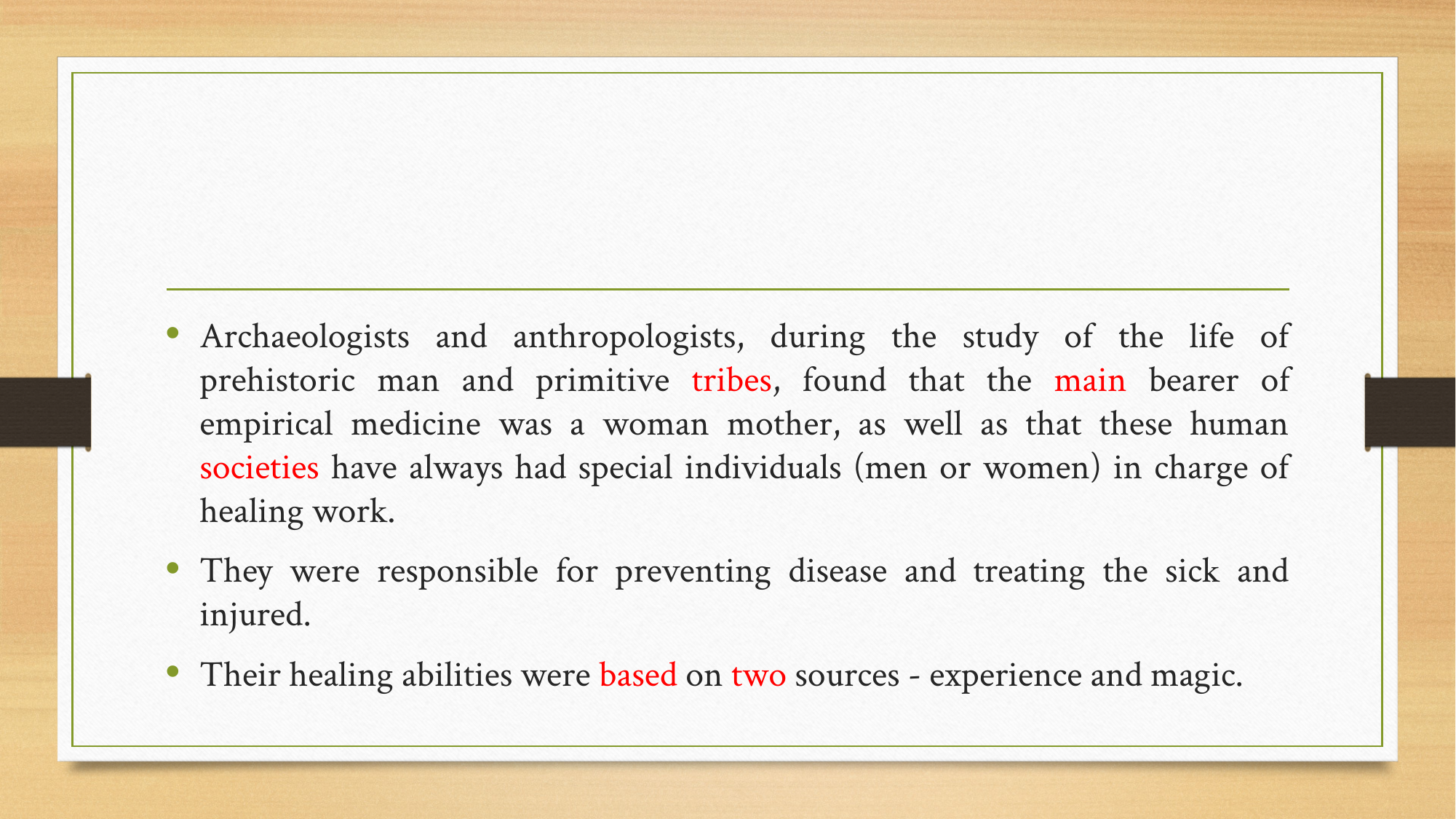

Archaeologists and anthropologists, during the study of the life of prehistoric man and primitive tribes, found that the main bearer of empirical medicine was a woman mother, as well as that these human societies have always had special individuals (men or women) in charge of healing work.
They were responsible for preventing disease and treating the sick and injured.
Their healing abilities were based on two sources - experience and magic.